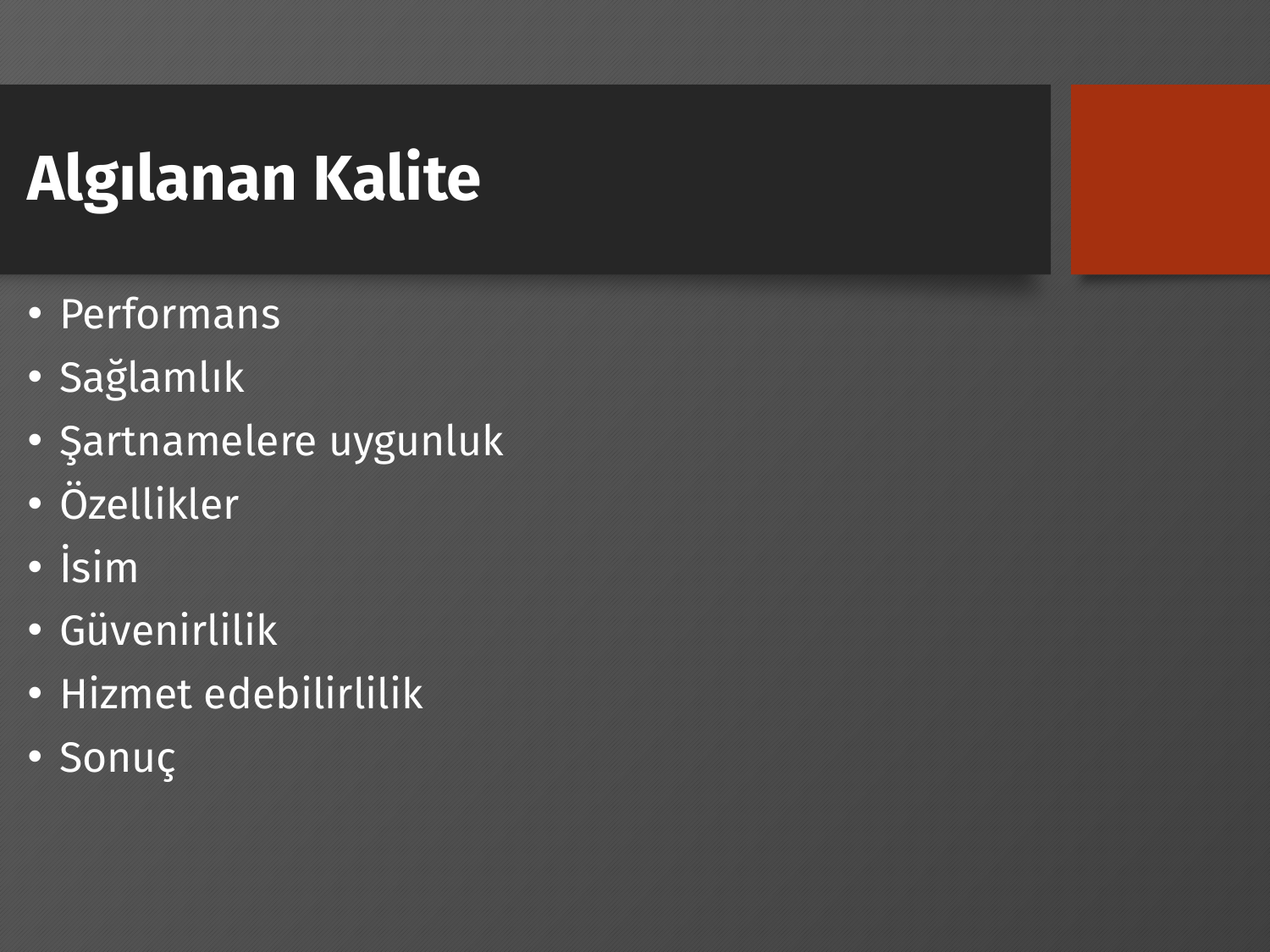

# Algılanan Kalite
Performans
Sağlamlık
Şartnamelere uygunluk
Özellikler
İsim
Güvenirlilik
Hizmet edebilirlilik
Sonuç